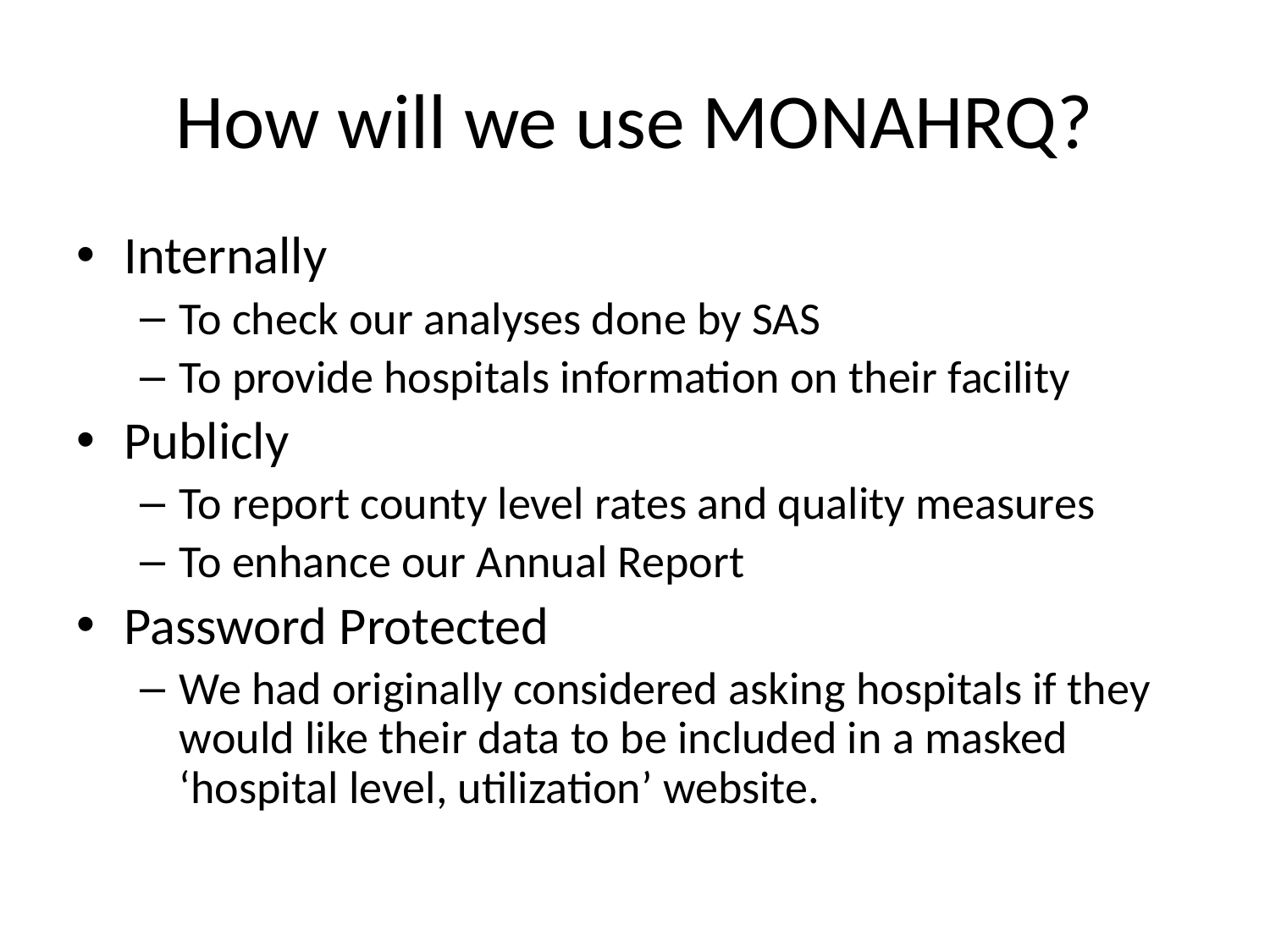

# How will we use MONAHRQ?
Internally
To check our analyses done by SAS
To provide hospitals information on their facility
Publicly
To report county level rates and quality measures
To enhance our Annual Report
Password Protected
We had originally considered asking hospitals if they would like their data to be included in a masked ‘hospital level, utilization’ website.